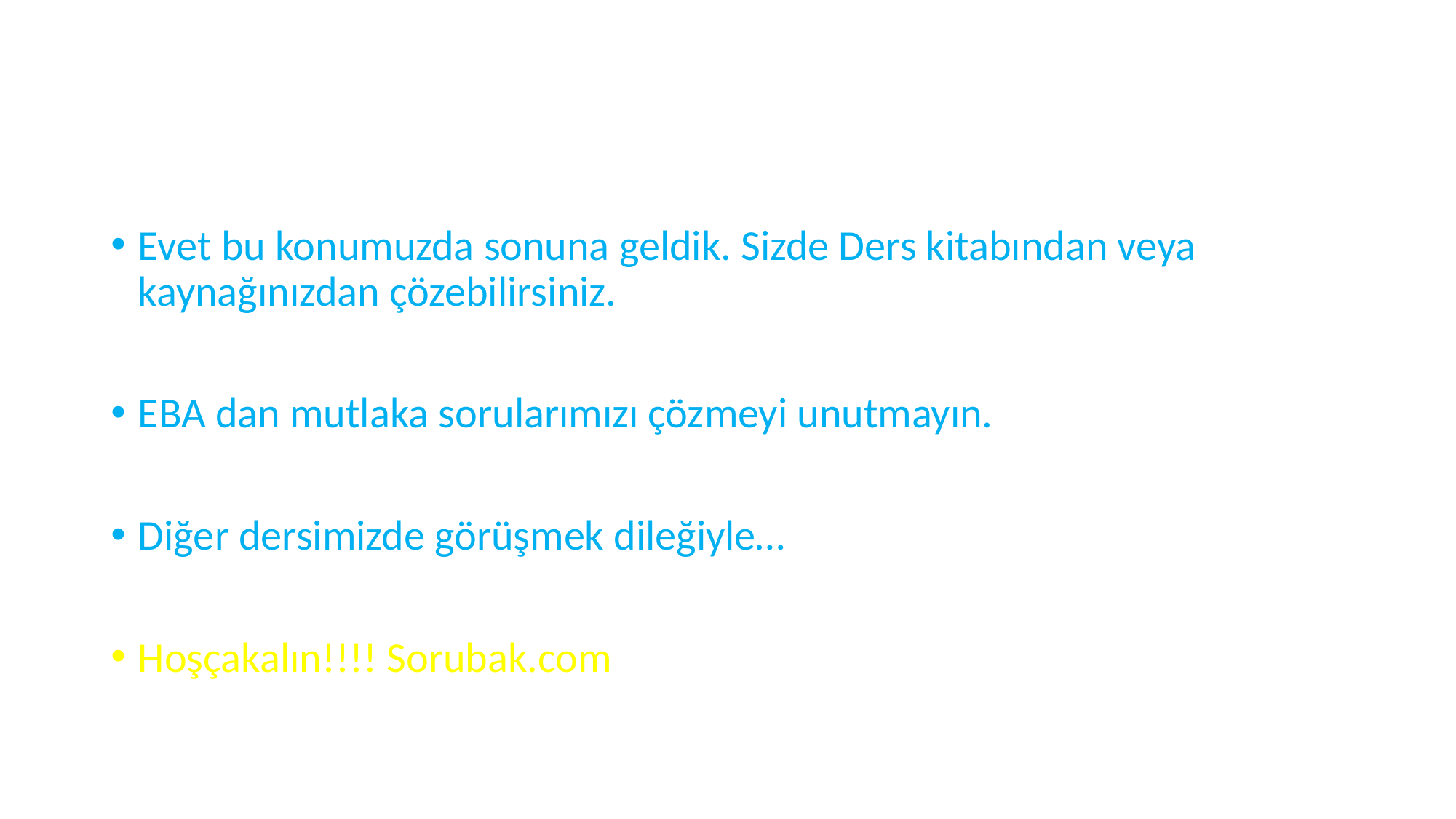

Evet bu konumuzda sonuna geldik. Sizde Ders kitabından veya kaynağınızdan çözebilirsiniz.

EBA dan mutlaka sorularımızı çözmeyi unutmayın.

Diğer dersimizde görüşmek dileğiyle…

Hoşçakalın!!!! Sorubak.com